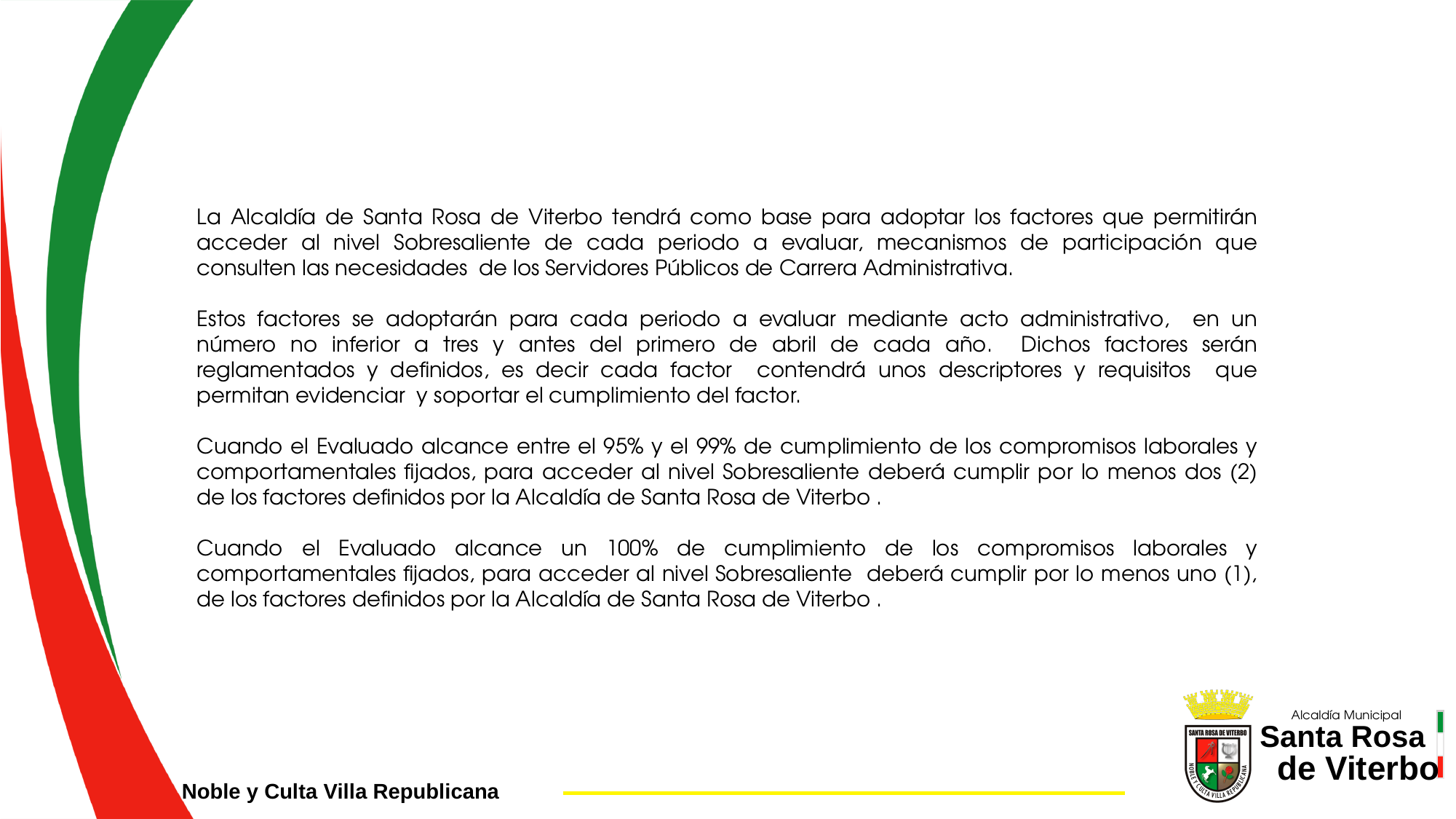

La Alcaldía de Santa Rosa de Viterbo tendrá como base para adoptar los factores que permitirán acceder al nivel Sobresaliente de cada periodo a evaluar, mecanismos de participación que consulten las necesidades  de los Servidores Públicos de Carrera Administrativa.

Estos factores se adoptarán para cada periodo a evaluar mediante acto administrativo,  en un número no inferior a tres y antes del primero de abril de cada año.  Dichos factores serán reglamentados y definidos, es decir cada factor  contendrá unos descriptores y requisitos  que permitan evidenciar  y soportar el cumplimiento del factor.

Cuando el Evaluado alcance entre el 95% y el 99% de cumplimiento de los compromisos laborales y comportamentales fijados, para acceder al nivel Sobresaliente deberá cumplir por lo menos dos (2) de los factores definidos por la Alcaldía de Santa Rosa de Viterbo .

Cuando el Evaluado alcance un 100% de cumplimiento de los compromisos laborales y comportamentales fijados, para acceder al nivel Sobresaliente  deberá cumplir por lo menos uno (1), de los factores definidos por la Alcaldía de Santa Rosa de Viterbo .